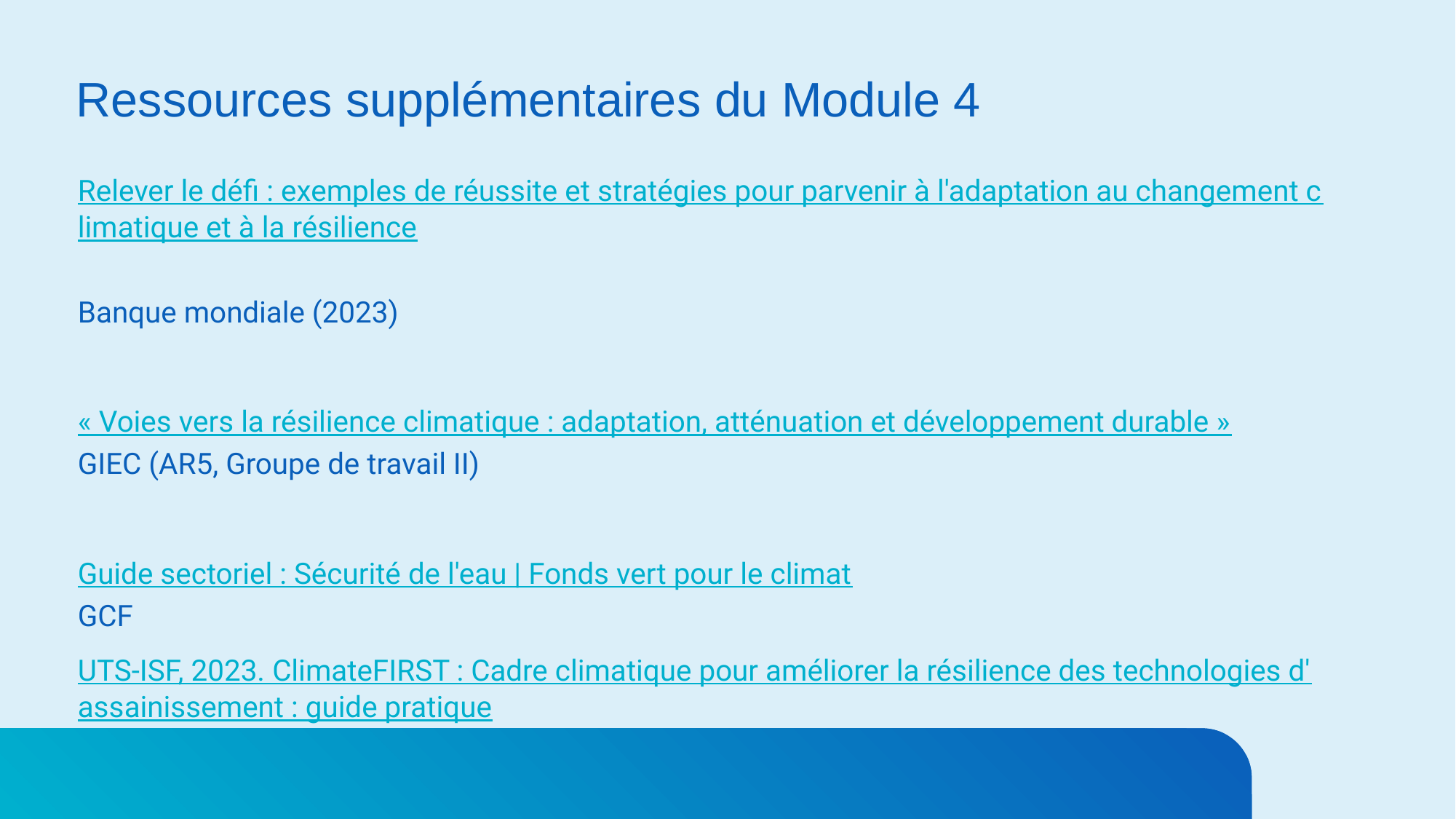

# Ressources supplémentaires du Module 4
Relever le défi : exemples de réussite et stratégies pour parvenir à l'adaptation au changement climatique et à la résilience
Banque mondiale (2023)

« Voies vers la résilience climatique : adaptation, atténuation et développement durable »
GIEC (AR5, Groupe de travail II)

Guide sectoriel : Sécurité de l'eau | Fonds vert pour le climat
GCF
UTS-ISF, 2023. ClimateFIRST : Cadre climatique pour améliorer la résilience des technologies d'assainissement : guide pratique